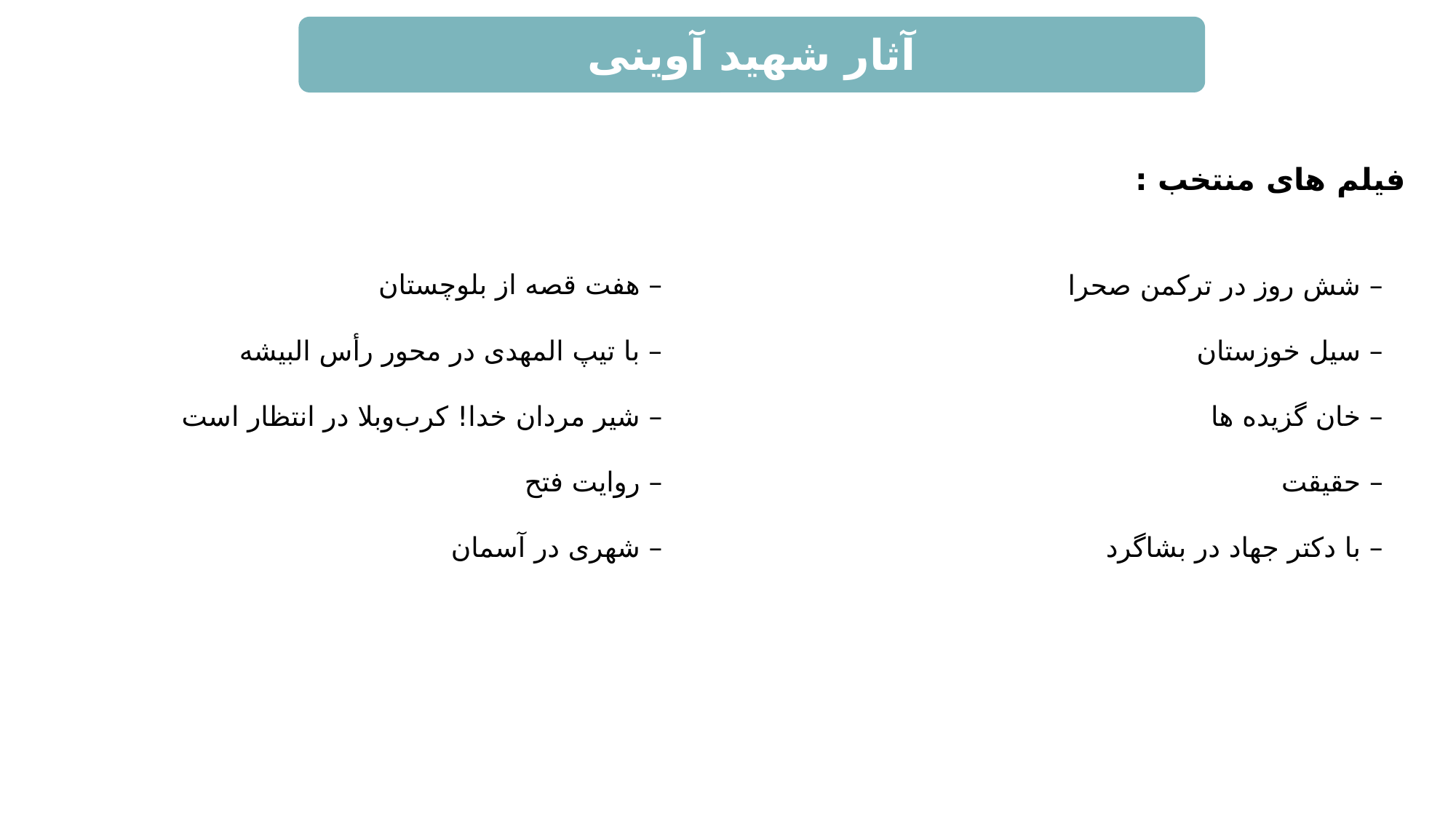

آثار شهید آوینی
فیلم های منتخب :

– هفت قصه از بلوچستان

– با تیپ المهدی در محور رأس البیشه

– شیر مردان خدا! کرب‌وبلا در انتظار است

– روایت فتح

– شهری در آسمان
– شش روز در ترکمن صحرا

– سیل خوزستان

– خان گزیده ها

– حقیقت

– با دکتر جهاد در بشاگرد